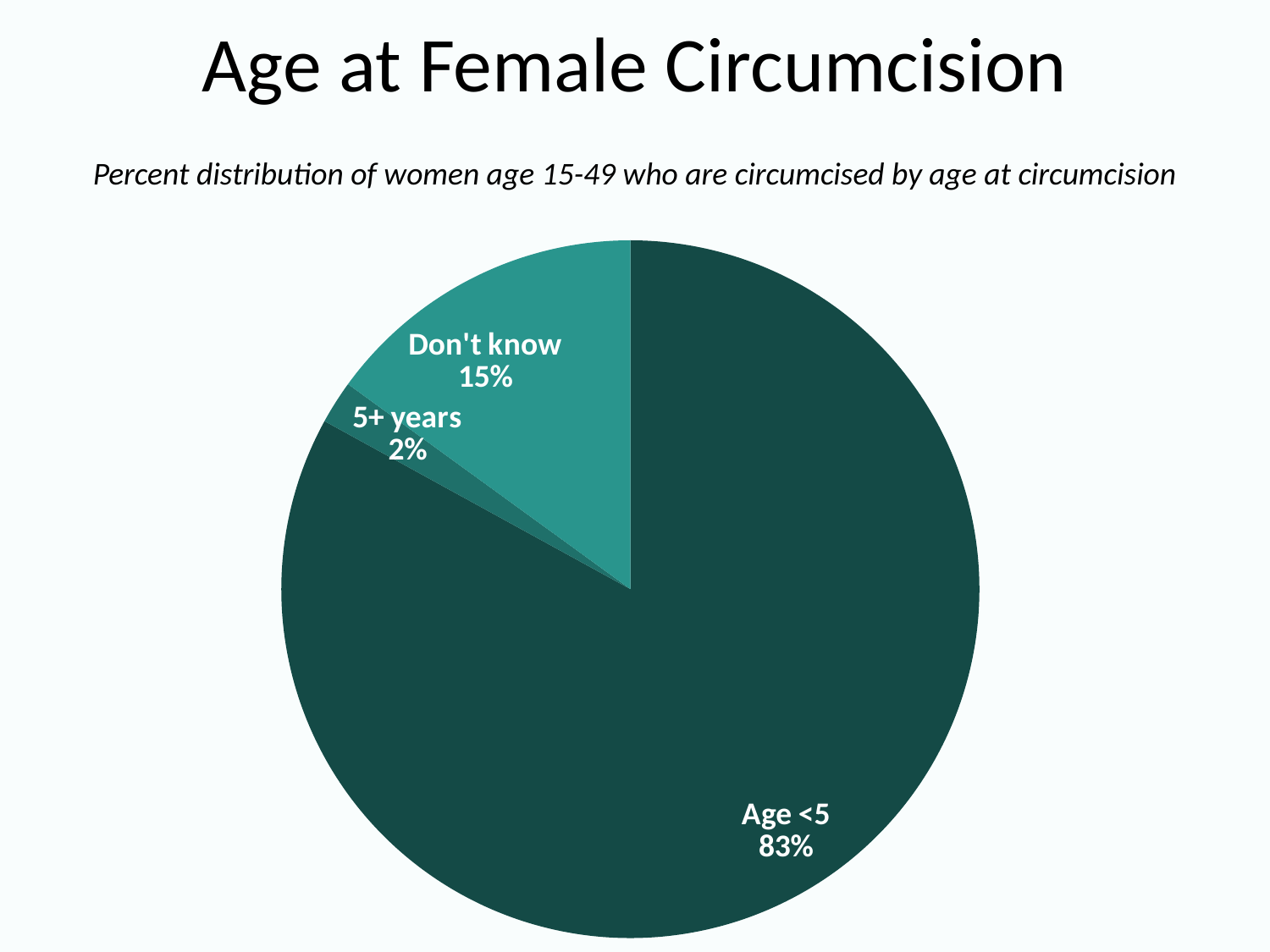

# Age at Female Circumcision
Percent distribution of women age 15-49 who are circumcised by age at circumcision

### Chart

| Category | Series 1 |
|---|---|
| Age <5 | 83.0 |
| 5+ years | 2.0 |
| Don't know | 15.0 |